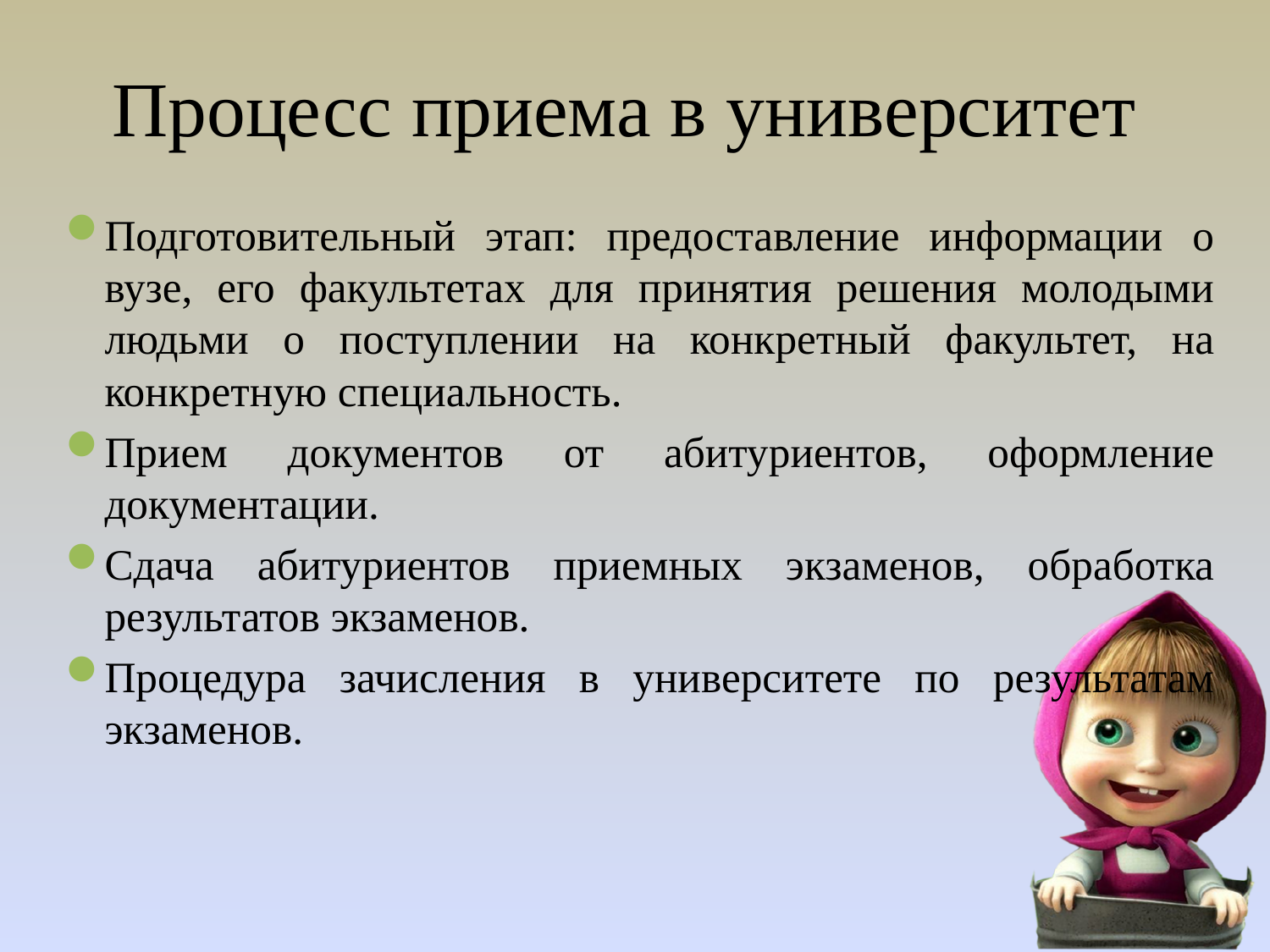

# Процесс приема в университет
Подготовительный этап: предоставление информации о вузе, его факультетах для принятия решения молодыми людьми о поступлении на конкретный факультет, на конкретную специальность.
Прием документов от абитуриентов, оформление документации.
Сдача абитуриентов приемных экзаменов, обработка результатов экзаменов.
Процедура зачисления в университете по результатам экзаменов.